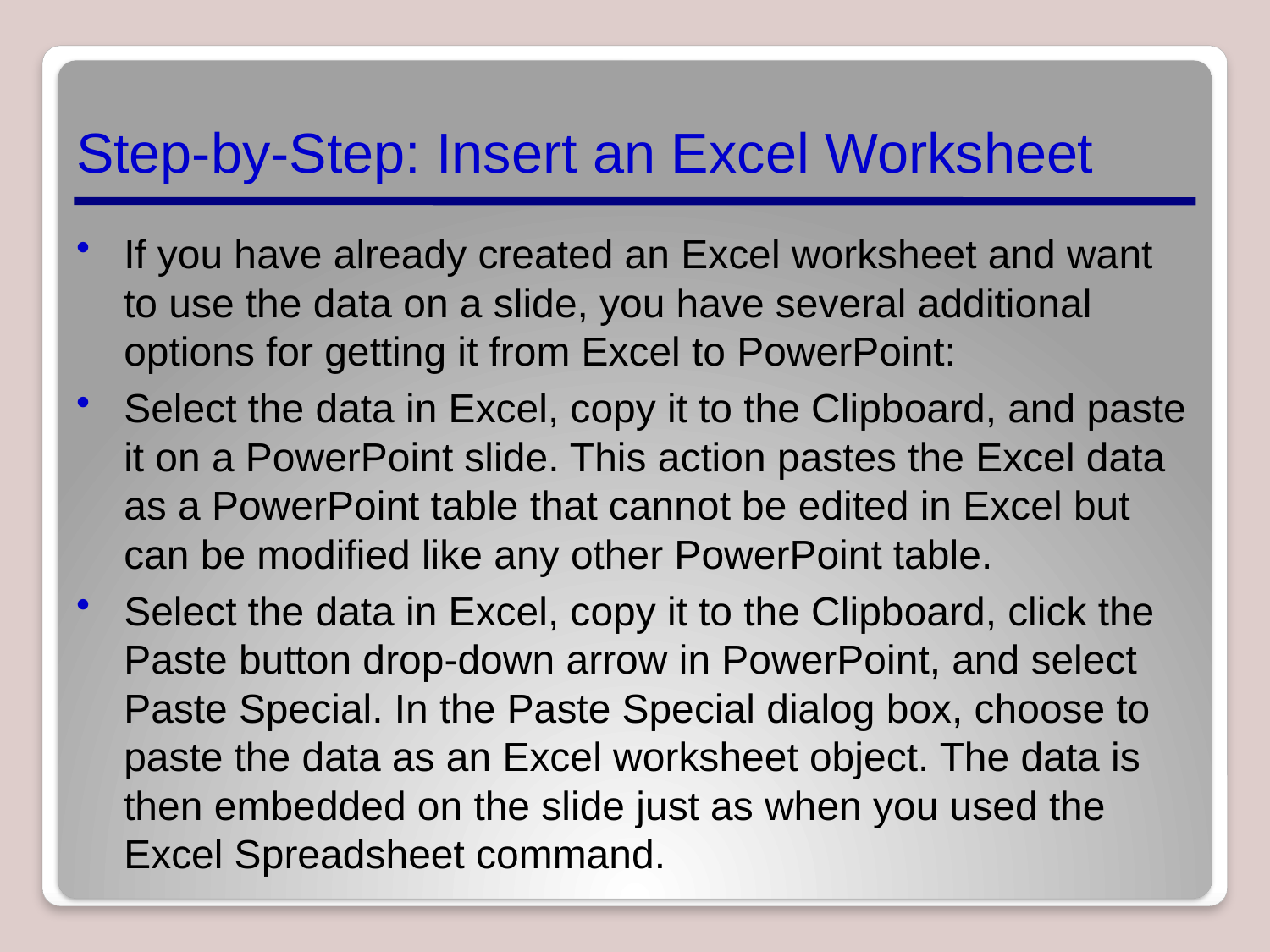

# Step-by-Step: Insert an Excel Worksheet
If you have already created an Excel worksheet and want to use the data on a slide, you have several additional options for getting it from Excel to PowerPoint:
Select the data in Excel, copy it to the Clipboard, and paste it on a PowerPoint slide. This action pastes the Excel data as a PowerPoint table that cannot be edited in Excel but can be modified like any other PowerPoint table.
Select the data in Excel, copy it to the Clipboard, click the Paste button drop-down arrow in PowerPoint, and select Paste Special. In the Paste Special dialog box, choose to paste the data as an Excel worksheet object. The data is then embedded on the slide just as when you used the Excel Spreadsheet command.